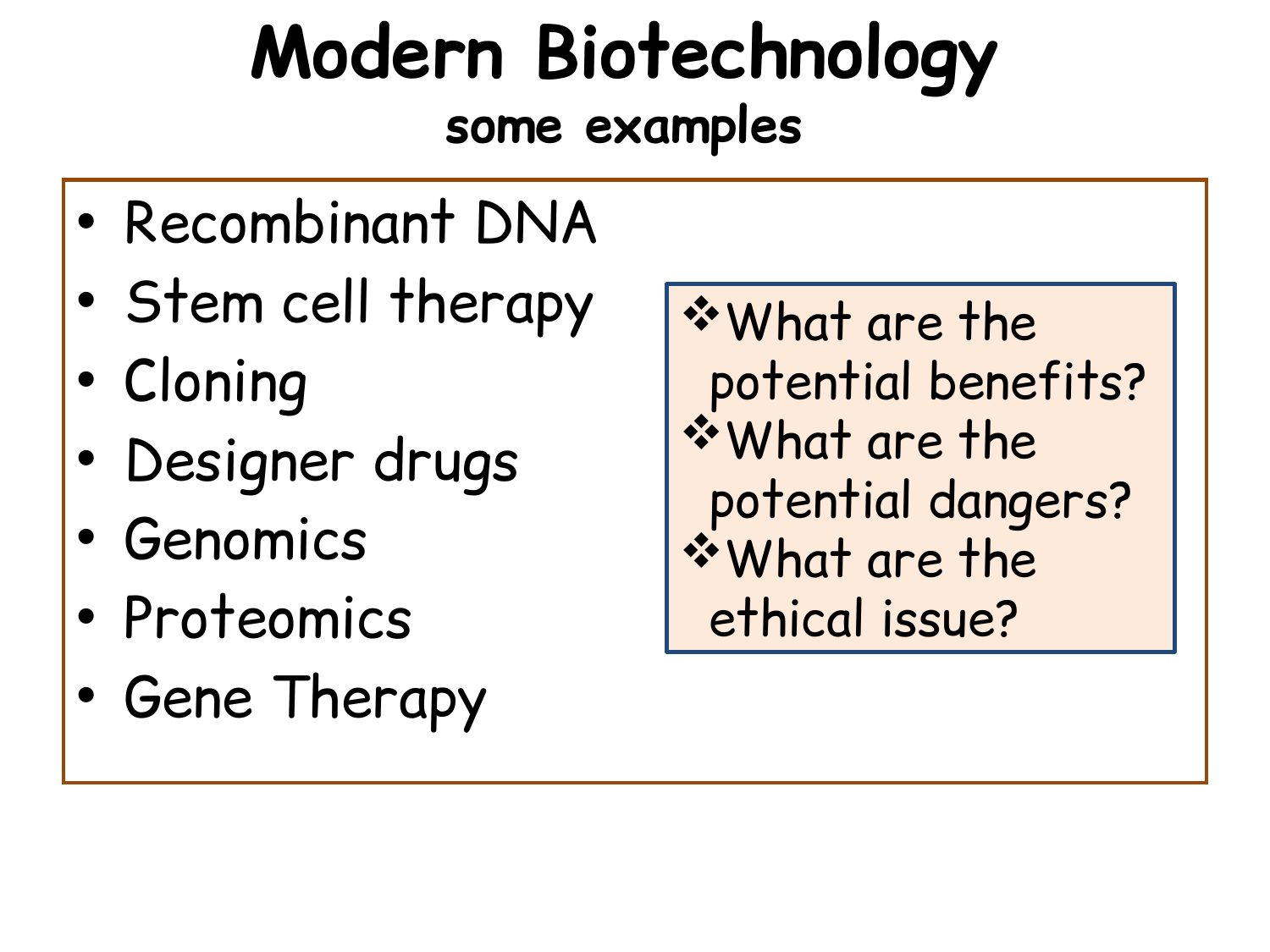

# Modern Biotechnology some examples
Recombinant DNA
Stem cell therapy
Cloning
Designer drugs
Genomics
Proteomics
Gene Therapy

What are the potential benefits?
What are the potential dangers?
What are the ethical issue?